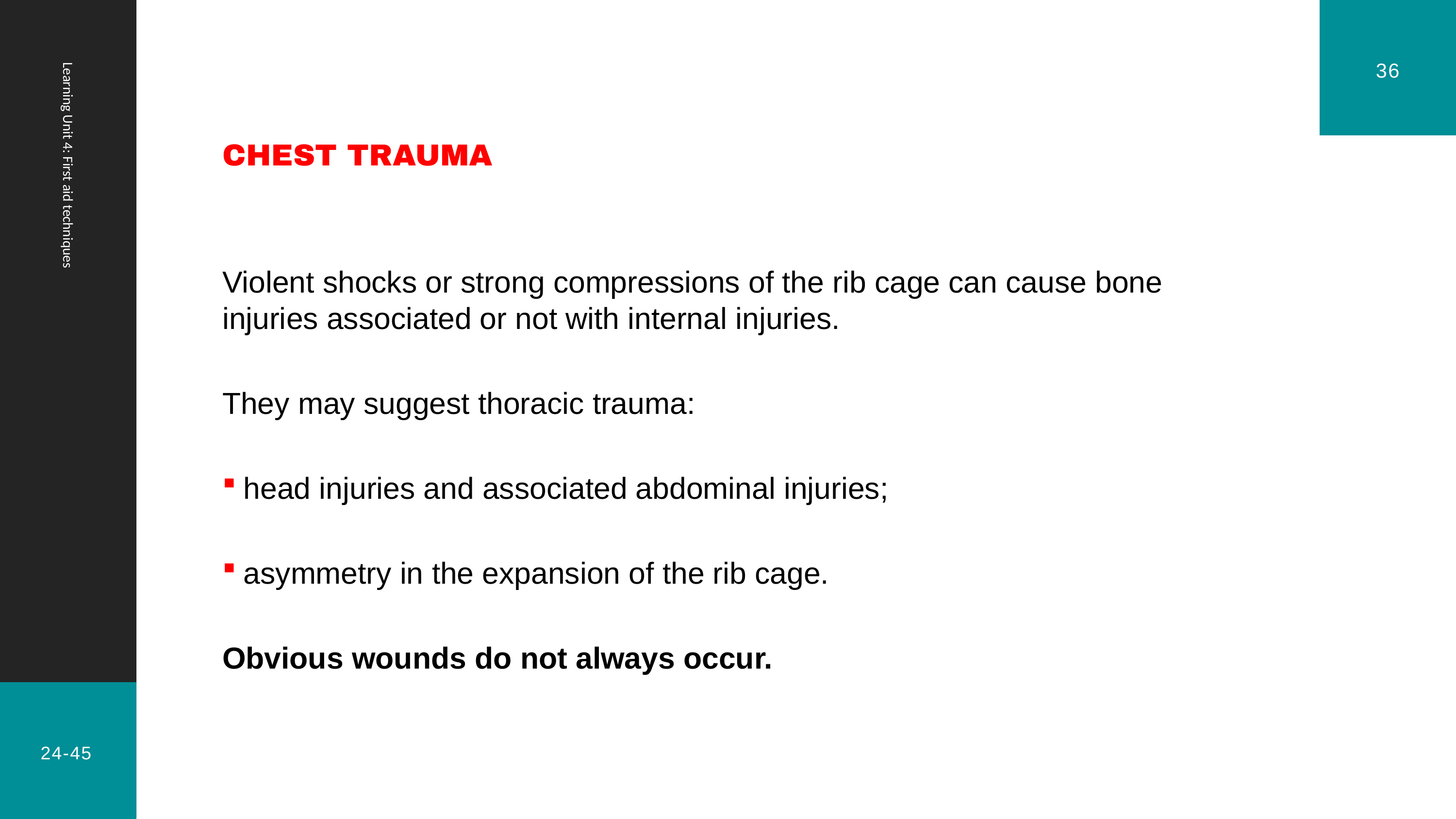

36
CHEST TRAUMA

Violent shocks or strong compressions of the rib cage can cause bone injuries associated or not with internal injuries.

They may suggest thoracic trauma:

head injuries and associated abdominal injuries;

asymmetry in the expansion of the rib cage.

Obvious wounds do not always occur.
Learning Unit 4: First aid techniques

24-45